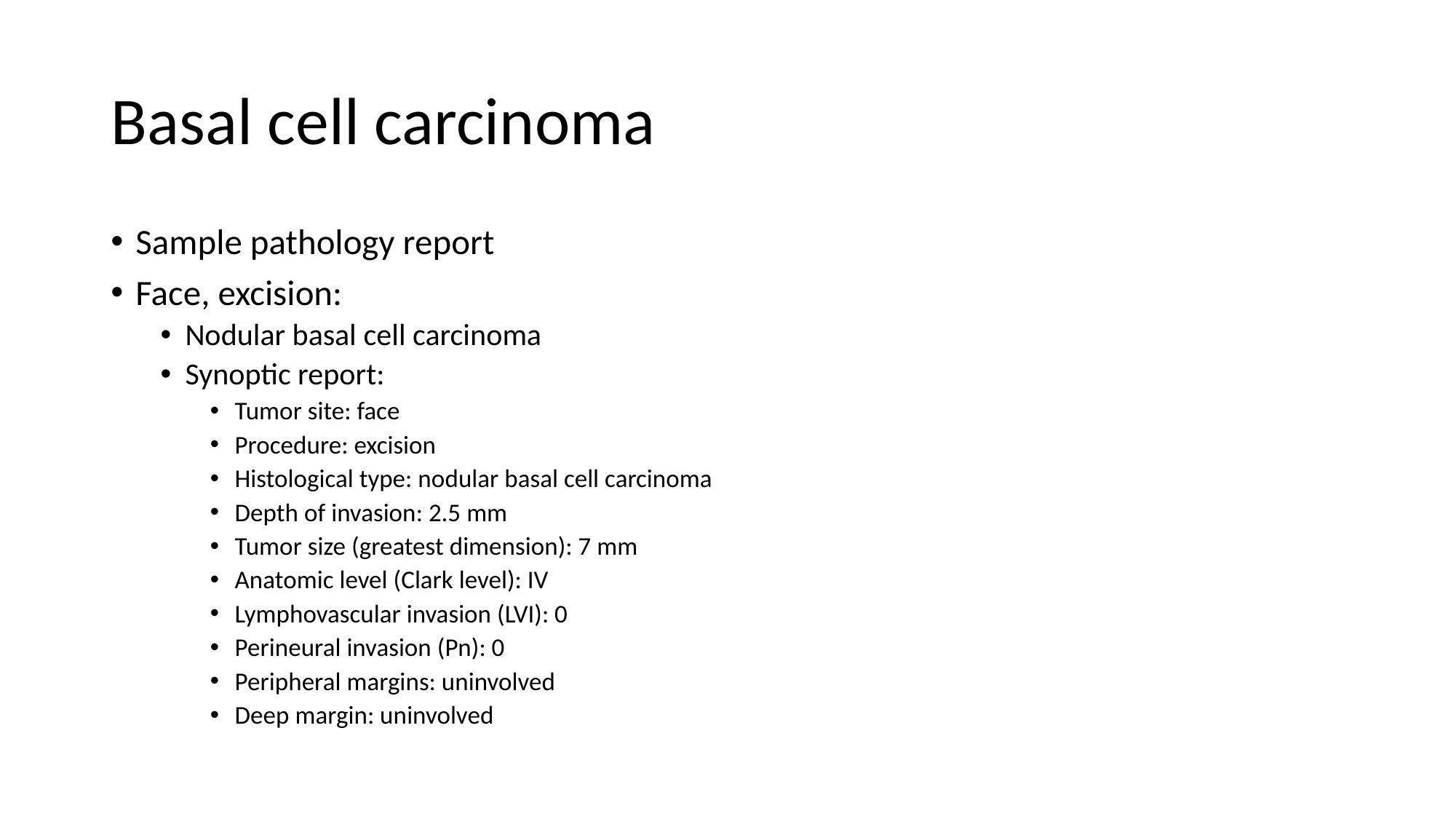

# Basal cell carcinoma
Sample pathology report
Face, excision:
Nodular basal cell carcinoma
Synoptic report:
Tumor site: face
Procedure: excision
Histological type: nodular basal cell carcinoma
Depth of invasion: 2.5 mm
Tumor size (greatest dimension): 7 mm
Anatomic level (Clark level): IV
Lymphovascular invasion (LVI): 0
Perineural invasion (Pn): 0
Peripheral margins: uninvolved
Deep margin: uninvolved